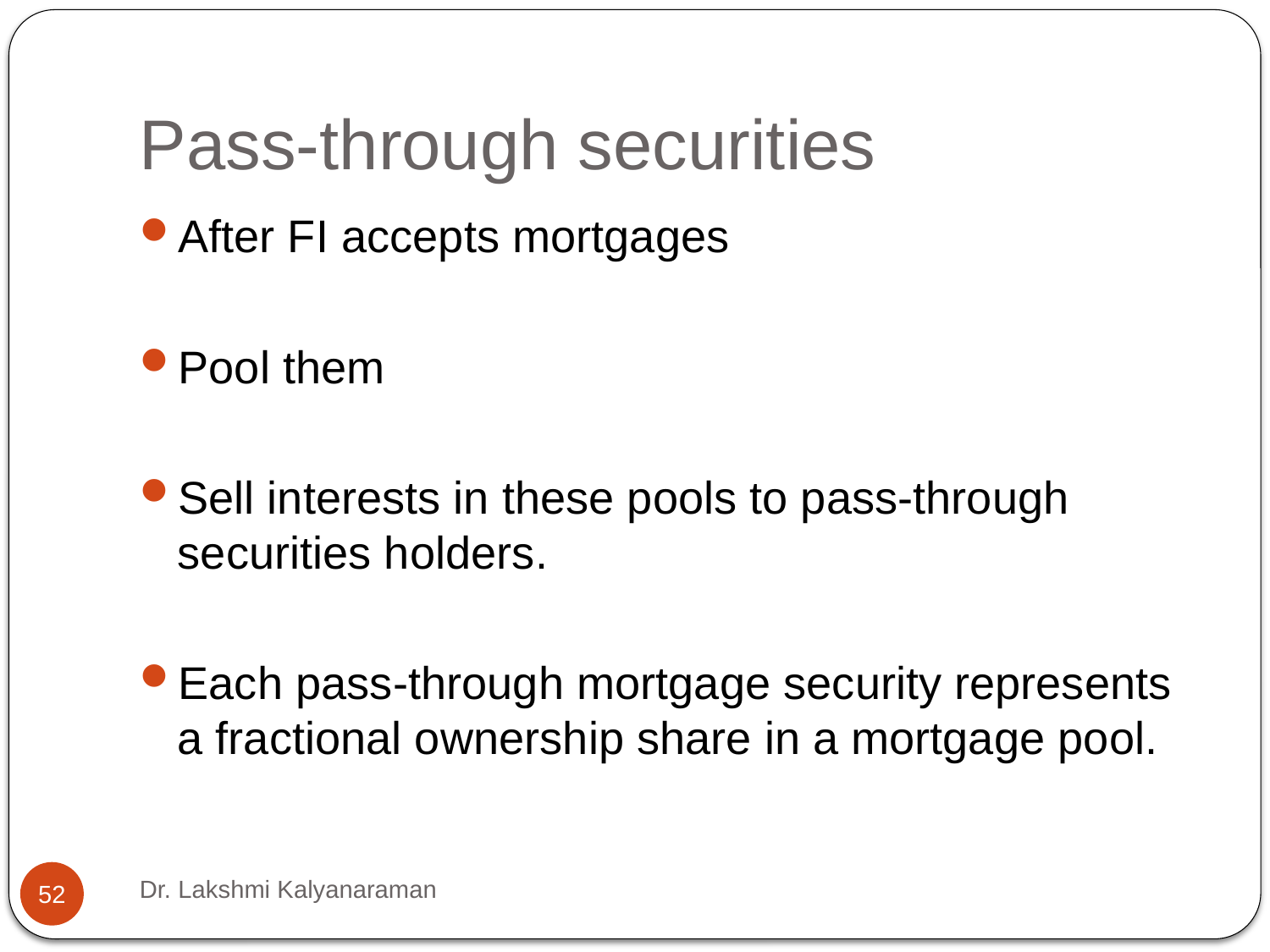

# Pass-through securities
After FI accepts mortgages

Pool them

Sell interests in these pools to pass-through securities holders.

Each pass-through mortgage security represents a fractional ownership share in a mortgage pool.
Dr. Lakshmi Kalyanaraman
52